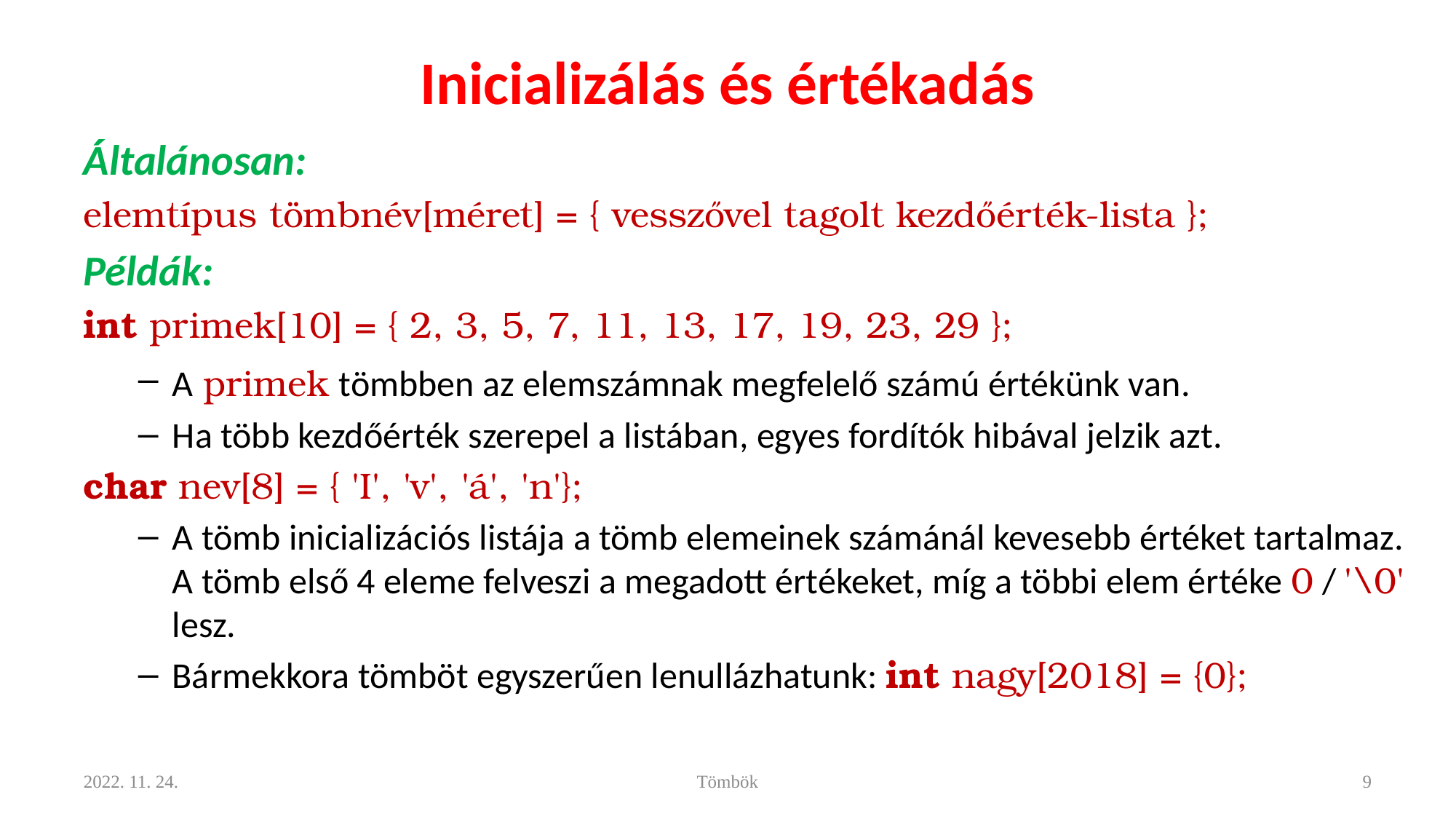

# Inicializálás és értékadás
Általánosan:
elemtípus tömbnév[méret] = { vesszővel tagolt kezdőérték-lista };
Példák:
int primek[10] = { 2, 3, 5, 7, 11, 13, 17, 19, 23, 29 };
A primek tömbben az elemszámnak megfelelő számú értékünk van.
Ha több kezdőérték szerepel a listában, egyes fordítók hibával jelzik azt.
char nev[8] = { 'I', 'v', 'á', 'n'};
A tömb inicializációs listája a tömb elemeinek számánál kevesebb értéket tartalmaz. A tömb első 4 eleme felveszi a megadott értékeket, míg a többi elem értéke 0 / '\0' lesz.
Bármekkora tömböt egyszerűen lenullázhatunk: int nagy[2018] = {0};
2022. 11. 24.
Tömbök
9